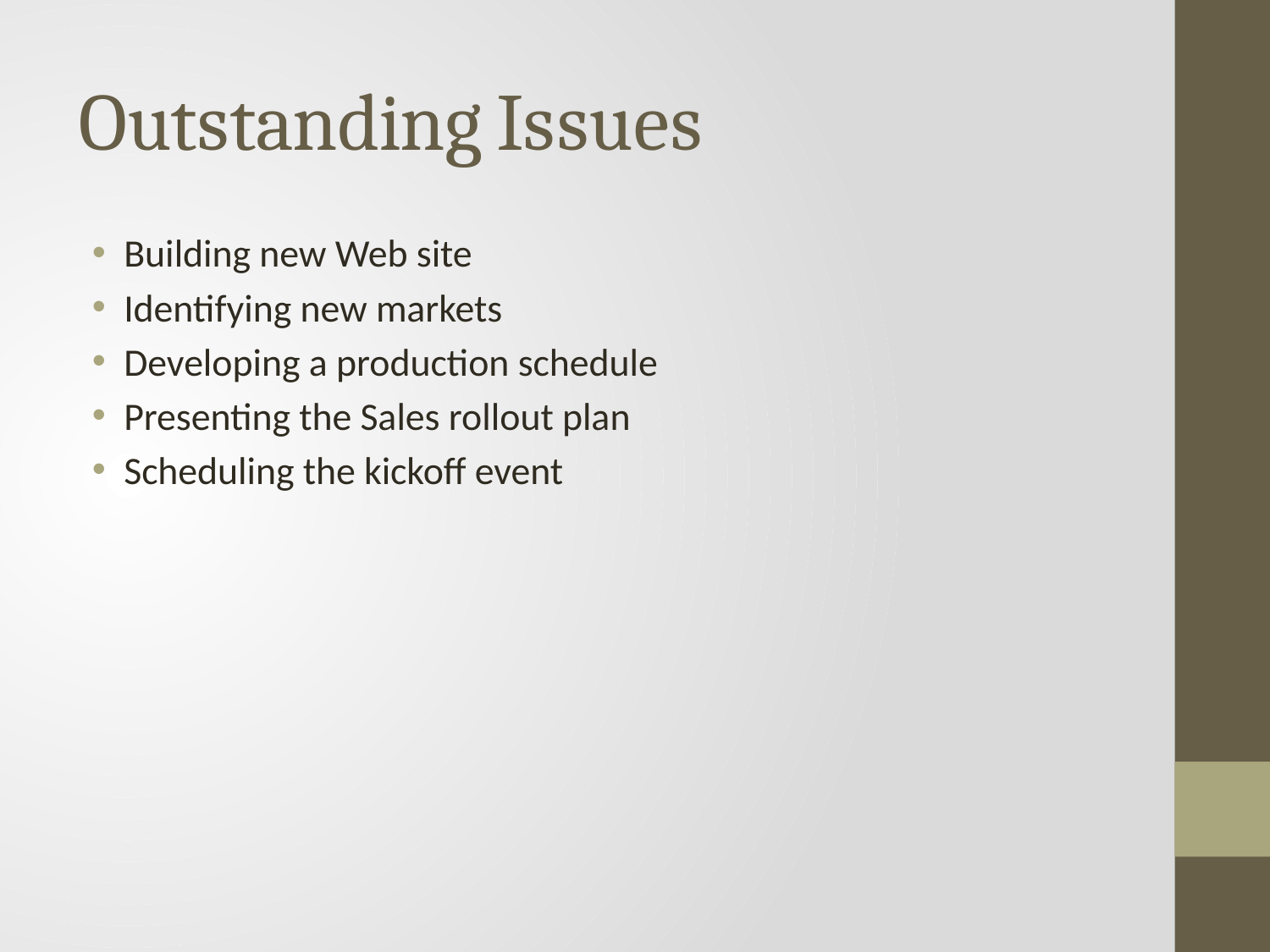

# Outstanding Issues
Building new Web site
Identifying new markets
Developing a production schedule
Presenting the Sales rollout plan
Scheduling the kickoff event